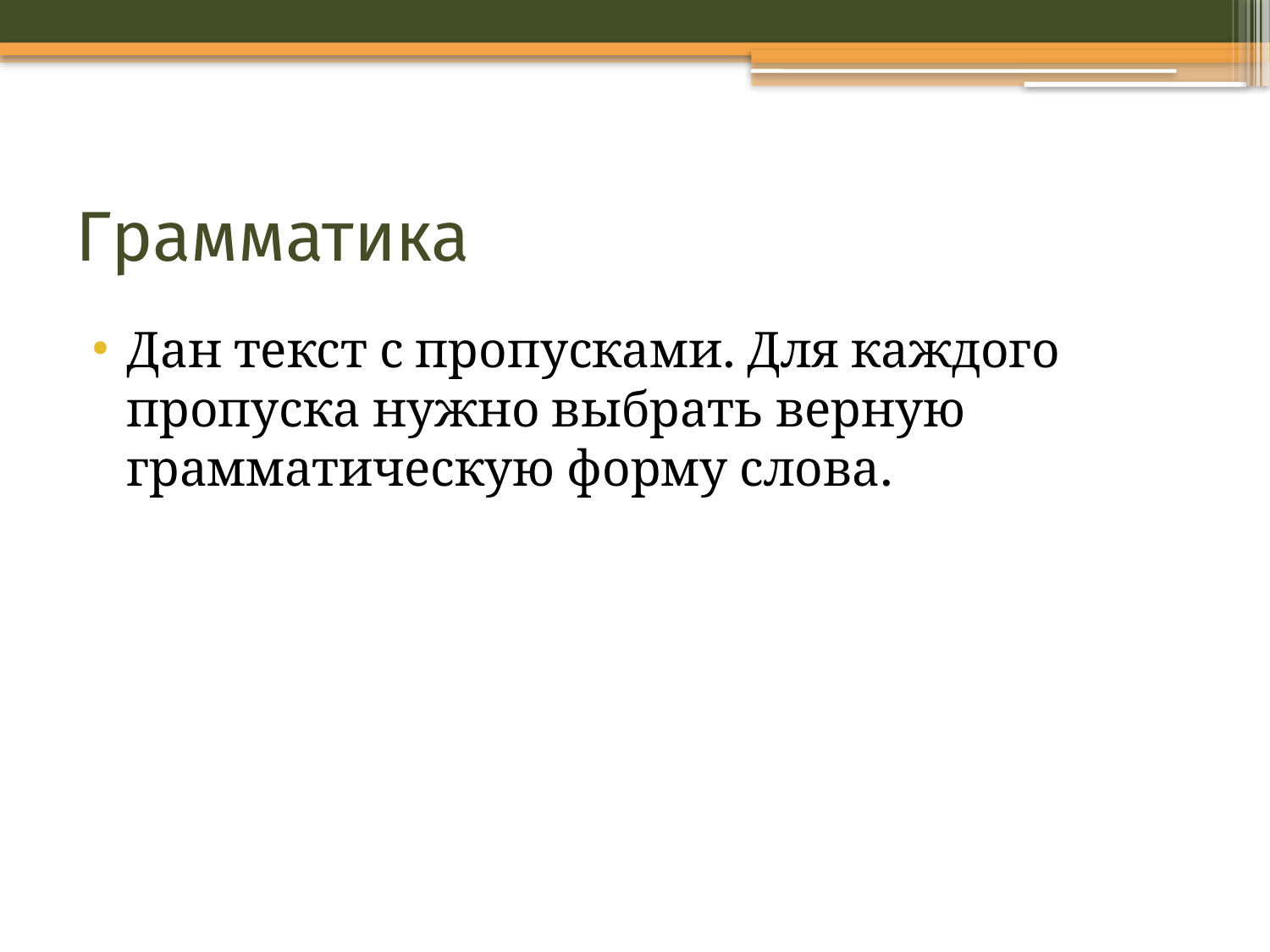

# Грамматика
Дан текст с пропусками. Для каждого пропуска нужно выбрать верную грамматическую форму слова.